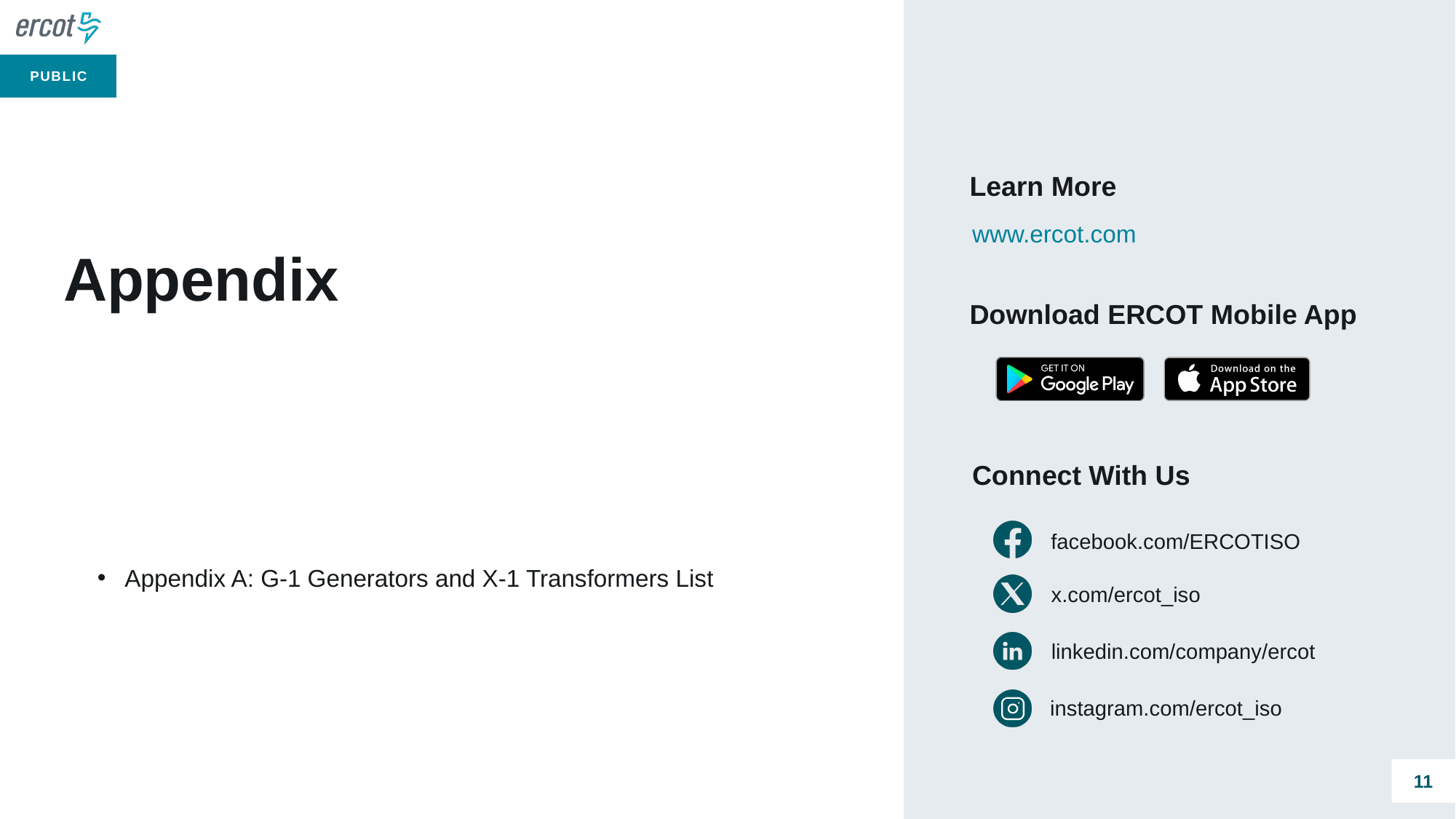

# Appendix
Appendix A: G-1 Generators and X-1 Transformers List
11